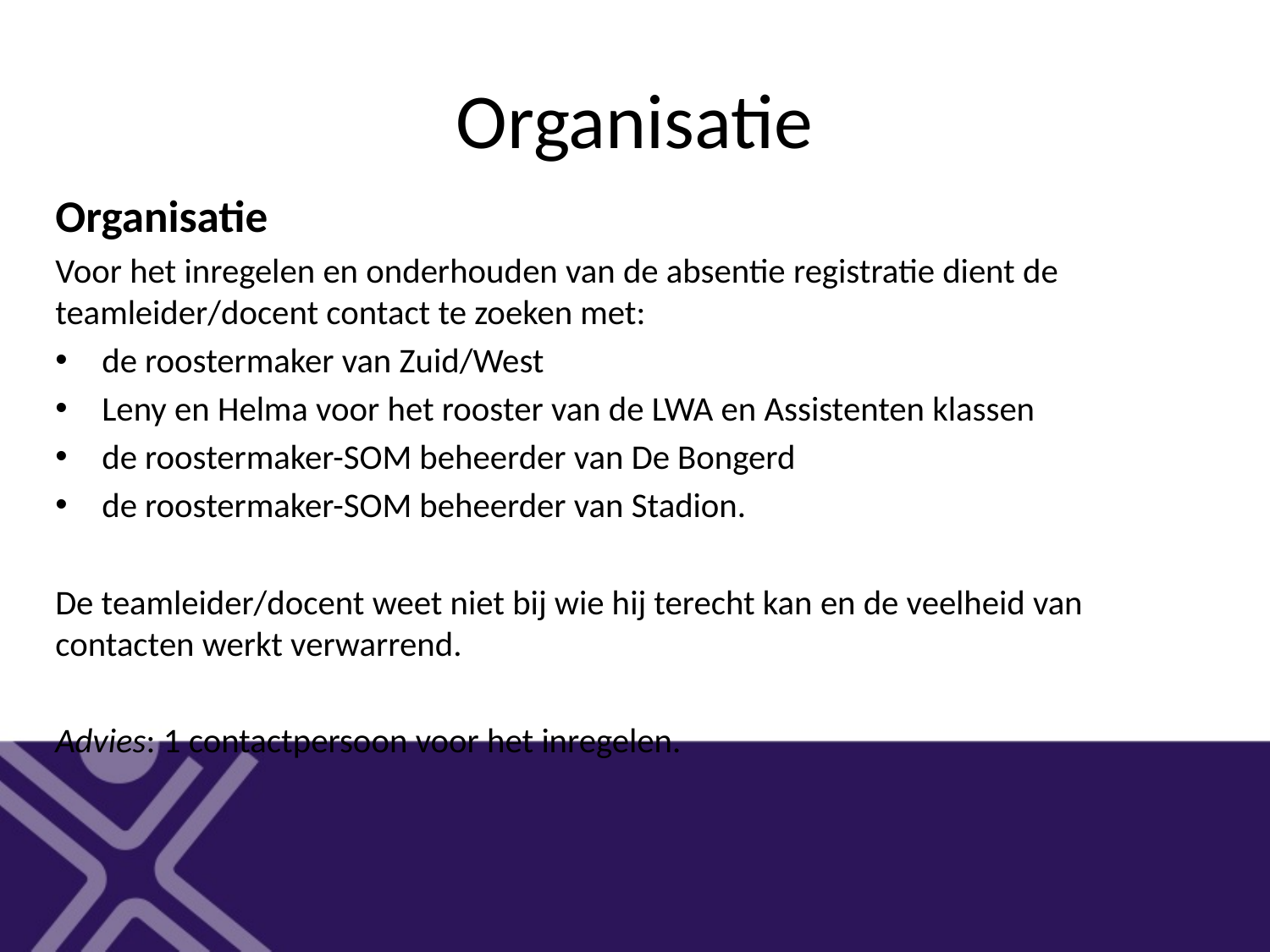

# Organisatie
Organisatie
Voor het inregelen en onderhouden van de absentie registratie dient de teamleider/docent contact te zoeken met:
de roostermaker van Zuid/West
Leny en Helma voor het rooster van de LWA en Assistenten klassen
de roostermaker-SOM beheerder van De Bongerd
de roostermaker-SOM beheerder van Stadion.

De teamleider/docent weet niet bij wie hij terecht kan en de veelheid van contacten werkt verwarrend.

Advies: 1 contactpersoon voor het inregelen.